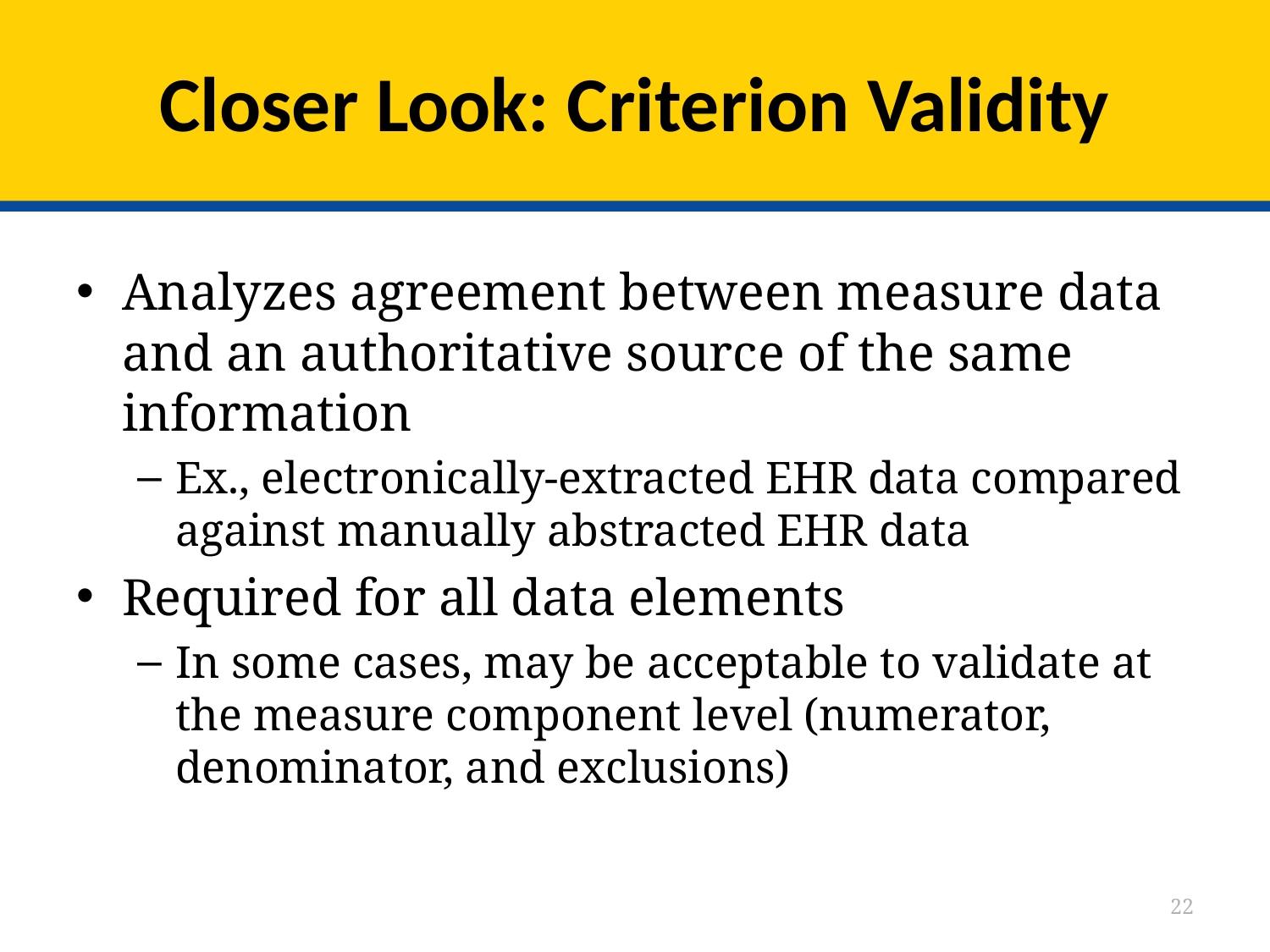

# Closer Look: Criterion Validity
Analyzes agreement between measure data and an authoritative source of the same information
Ex., electronically-extracted EHR data compared against manually abstracted EHR data
Required for all data elements
In some cases, may be acceptable to validate at the measure component level (numerator, denominator, and exclusions)
22